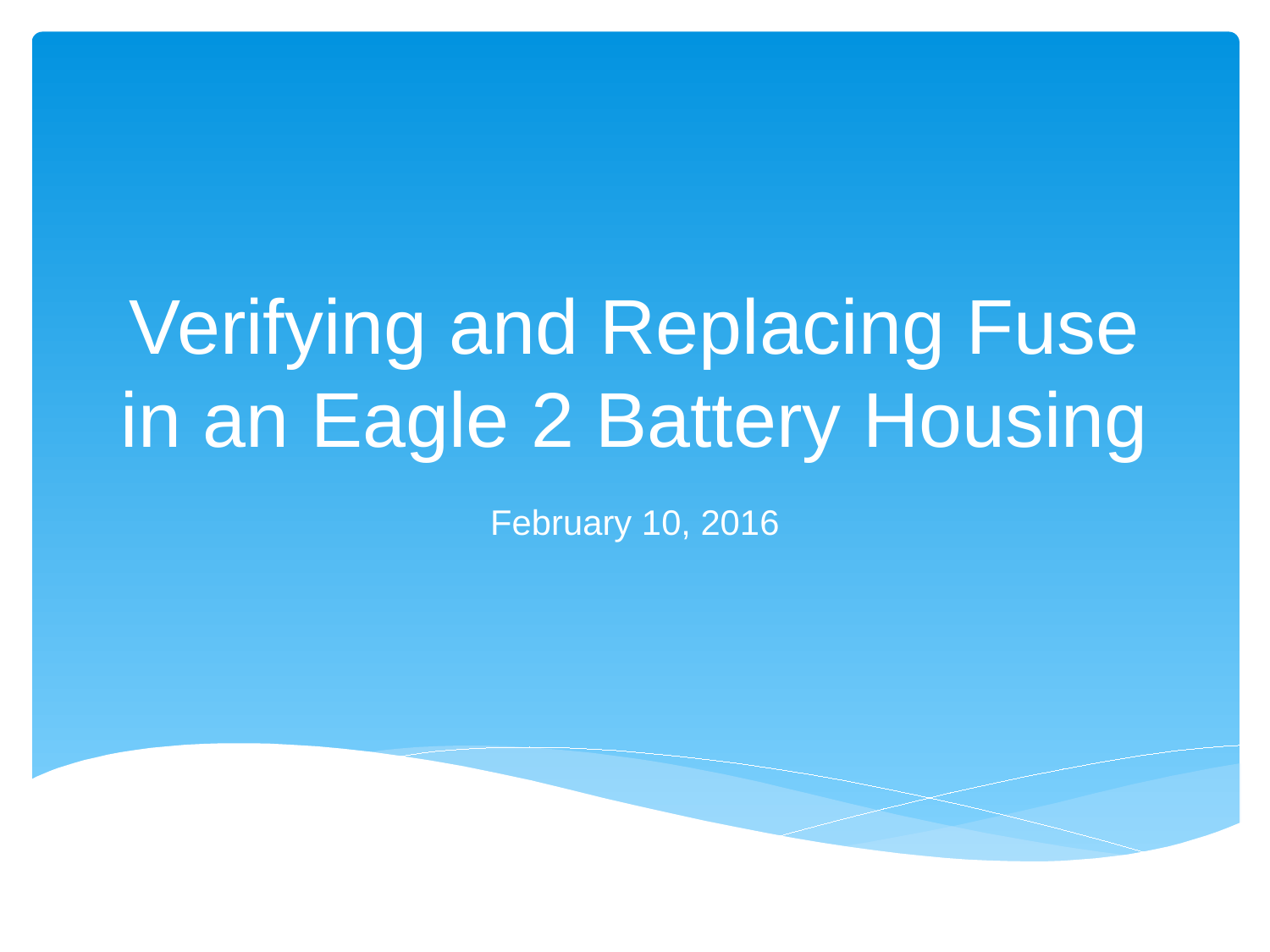

# Verifying and Replacing Fuse in an Eagle 2 Battery Housing
February 10, 2016